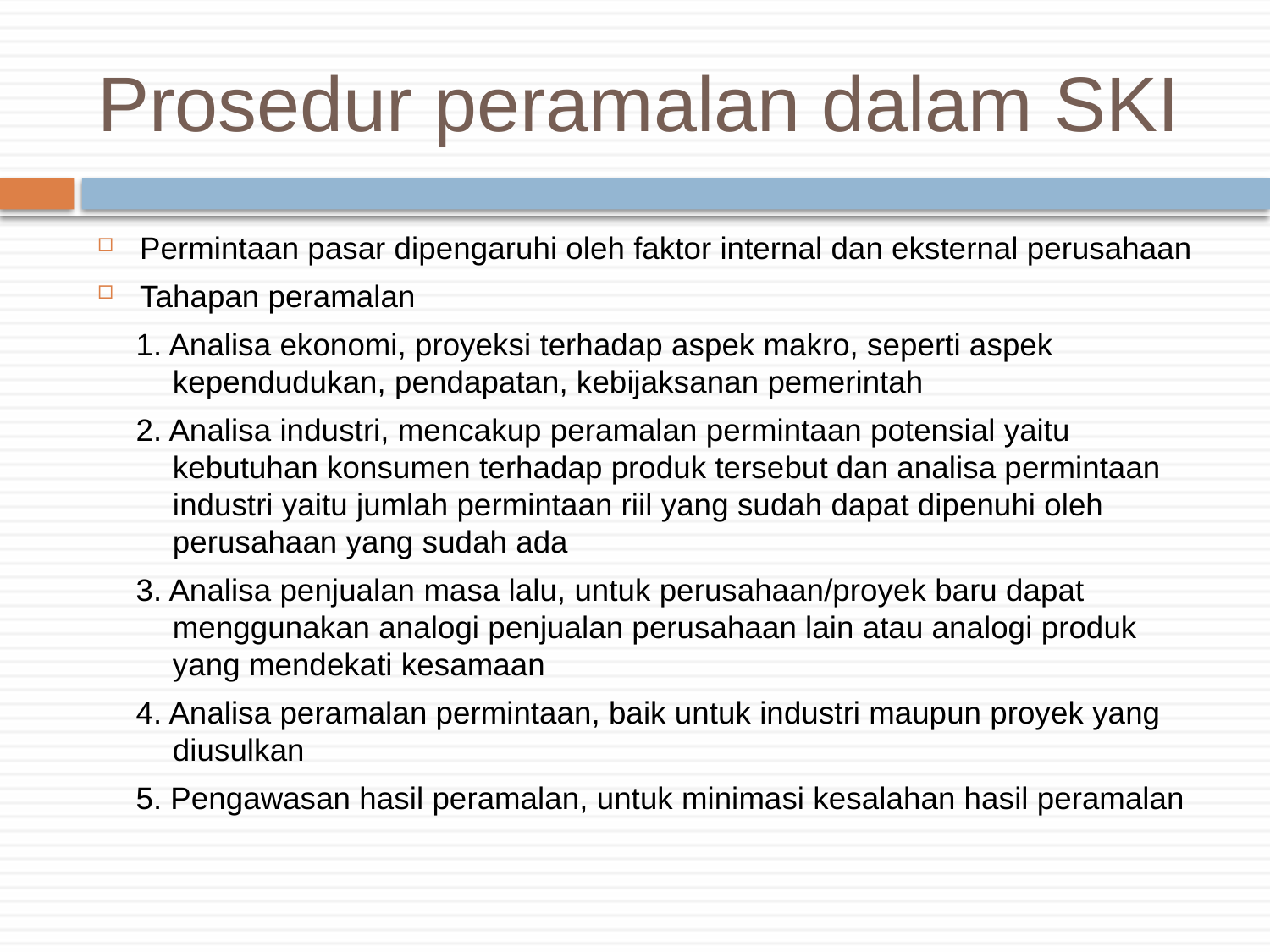

# Prosedur peramalan dalam SKI
Permintaan pasar dipengaruhi oleh faktor internal dan eksternal perusahaan
Tahapan peramalan
1. Analisa ekonomi, proyeksi terhadap aspek makro, seperti aspek kependudukan, pendapatan, kebijaksanan pemerintah
2. Analisa industri, mencakup peramalan permintaan potensial yaitu kebutuhan konsumen terhadap produk tersebut dan analisa permintaan industri yaitu jumlah permintaan riil yang sudah dapat dipenuhi oleh perusahaan yang sudah ada
3. Analisa penjualan masa lalu, untuk perusahaan/proyek baru dapat menggunakan analogi penjualan perusahaan lain atau analogi produk yang mendekati kesamaan
4. Analisa peramalan permintaan, baik untuk industri maupun proyek yang diusulkan
5. Pengawasan hasil peramalan, untuk minimasi kesalahan hasil peramalan